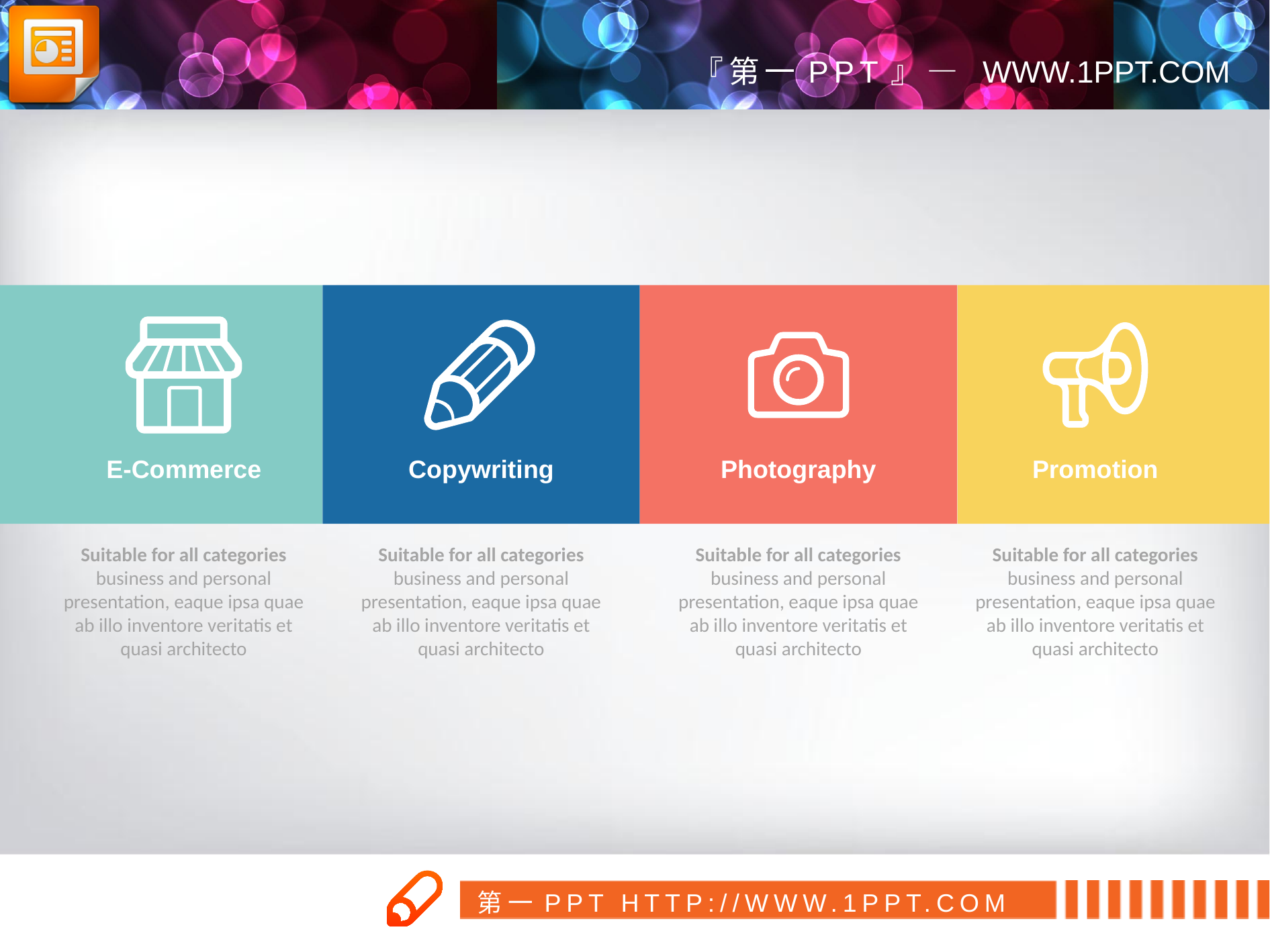

E-Commerce
Copywriting
Photography
Promotion
Suitable for all categories business and personal presentation, eaque ipsa quae ab illo inventore veritatis et quasi architecto
Suitable for all categories business and personal presentation, eaque ipsa quae ab illo inventore veritatis et quasi architecto
Suitable for all categories business and personal presentation, eaque ipsa quae ab illo inventore veritatis et quasi architecto
Suitable for all categories business and personal presentation, eaque ipsa quae ab illo inventore veritatis et quasi architecto